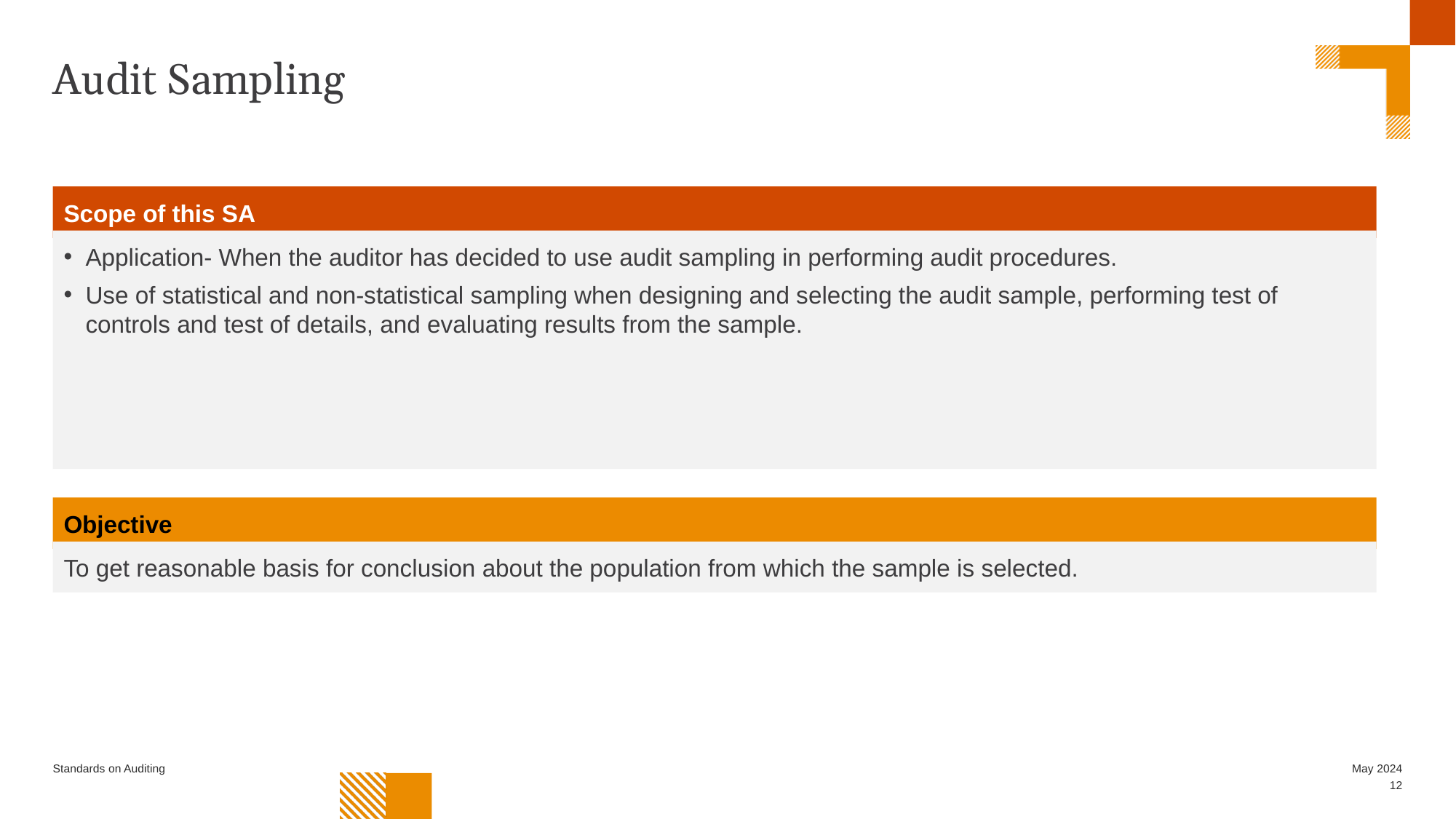

# Audit Sampling
Scope of this SA
Application- When the auditor has decided to use audit sampling in performing audit procedures.
Use of statistical and non-statistical sampling when designing and selecting the audit sample, performing test of controls and test of details, and evaluating results from the sample.
Objective
To get reasonable basis for conclusion about the population from which the sample is selected.
Standards on Auditing
May 2024
12